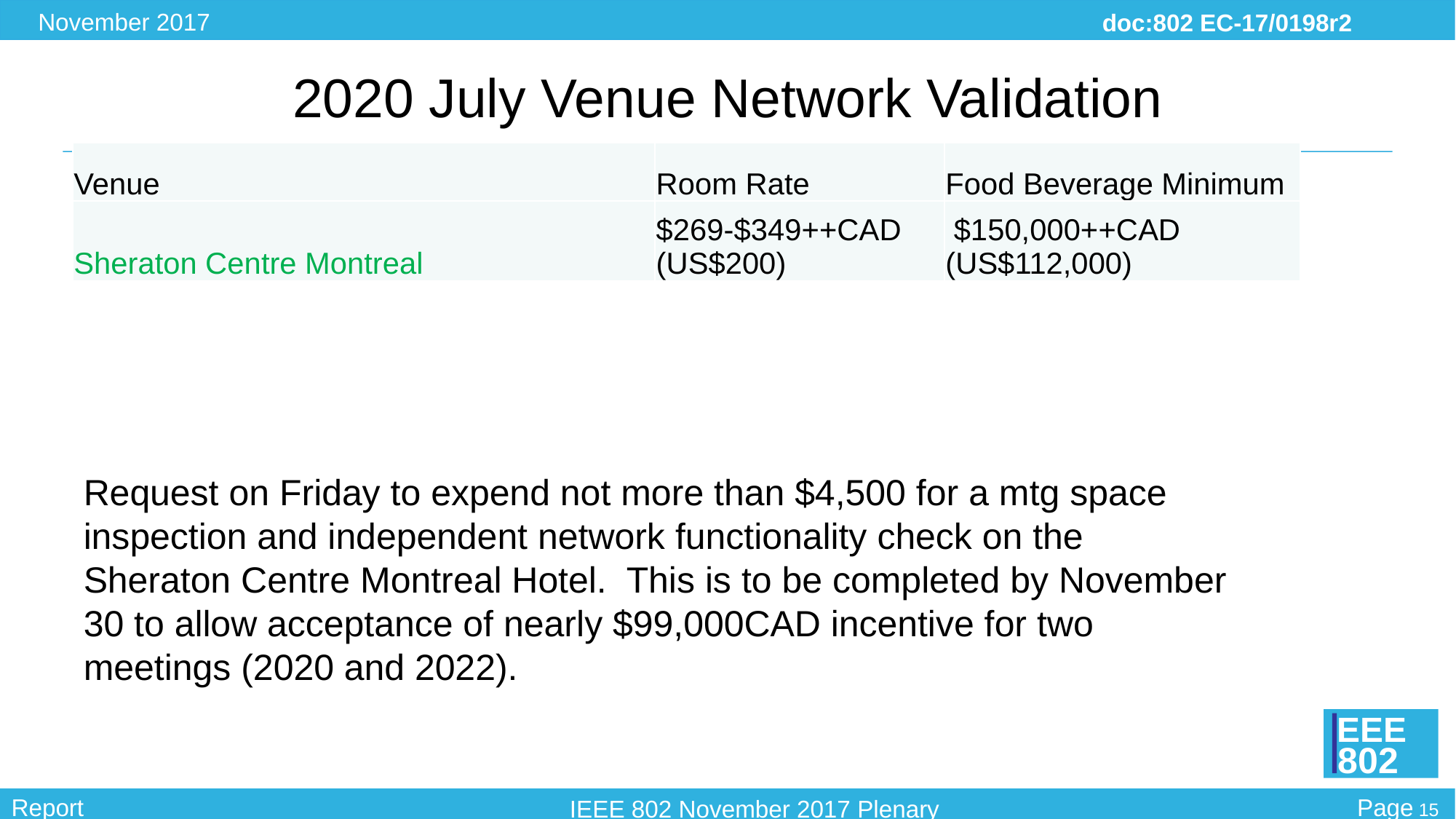

# 2020 July Venue Network Validation
| Venue | Room Rate | Food Beverage Minimum |
| --- | --- | --- |
| Sheraton Centre Montreal | $269-$349++CAD (US$200) | $150,000++CAD (US$112,000) |
Request on Friday to expend not more than $4,500 for a mtg space inspection and independent network functionality check on the Sheraton Centre Montreal Hotel.  This is to be completed by November 30 to allow acceptance of nearly $99,000CAD incentive for two meetings (2020 and 2022).